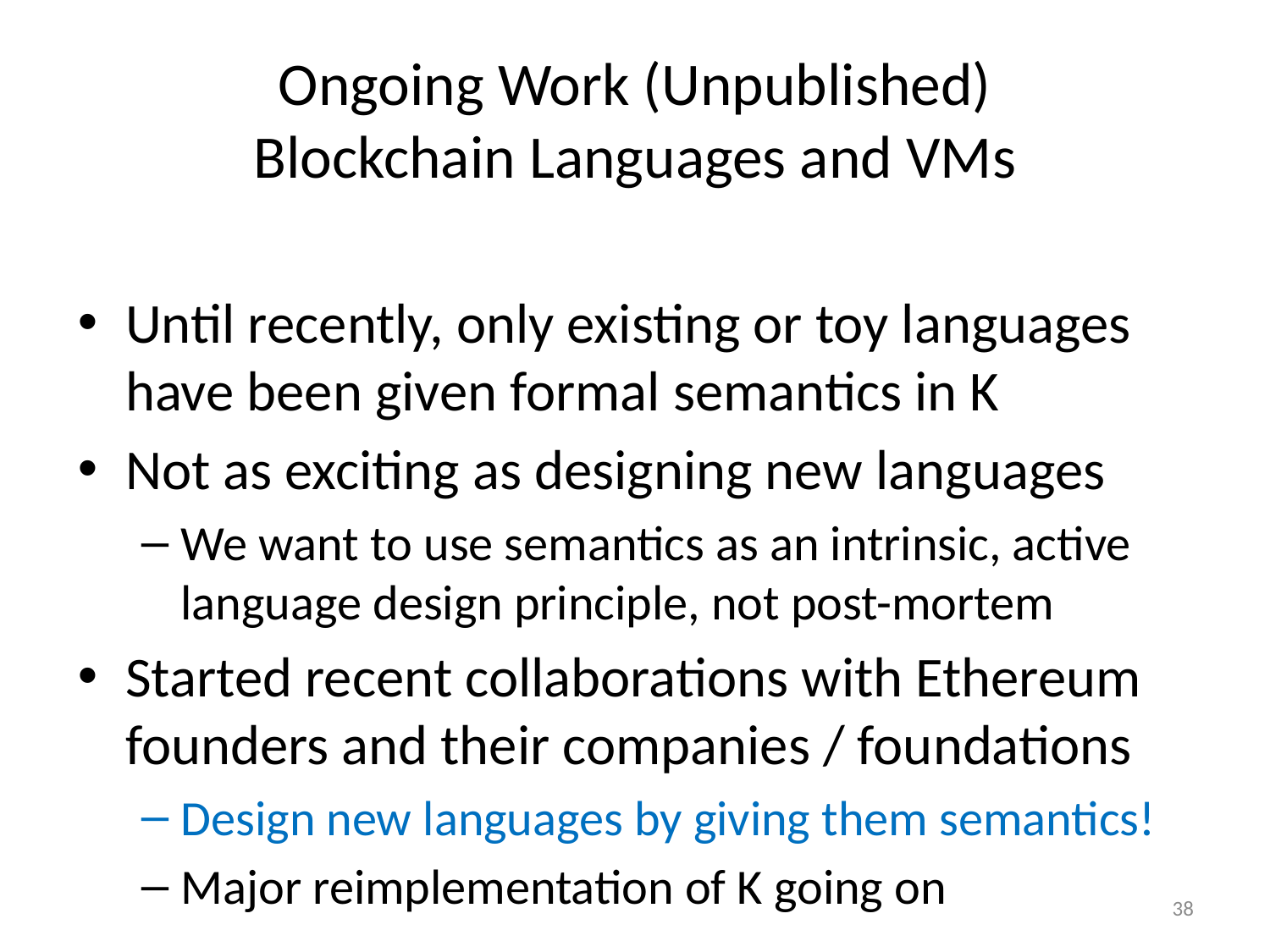

# Ongoing Work (Unpublished) Blockchain Languages and VMs
Until recently, only existing or toy languages have been given formal semantics in K
Not as exciting as designing new languages
We want to use semantics as an intrinsic, active language design principle, not post-mortem
Started recent collaborations with Ethereum founders and their companies / foundations
Design new languages by giving them semantics!
Major reimplementation of K going on
38